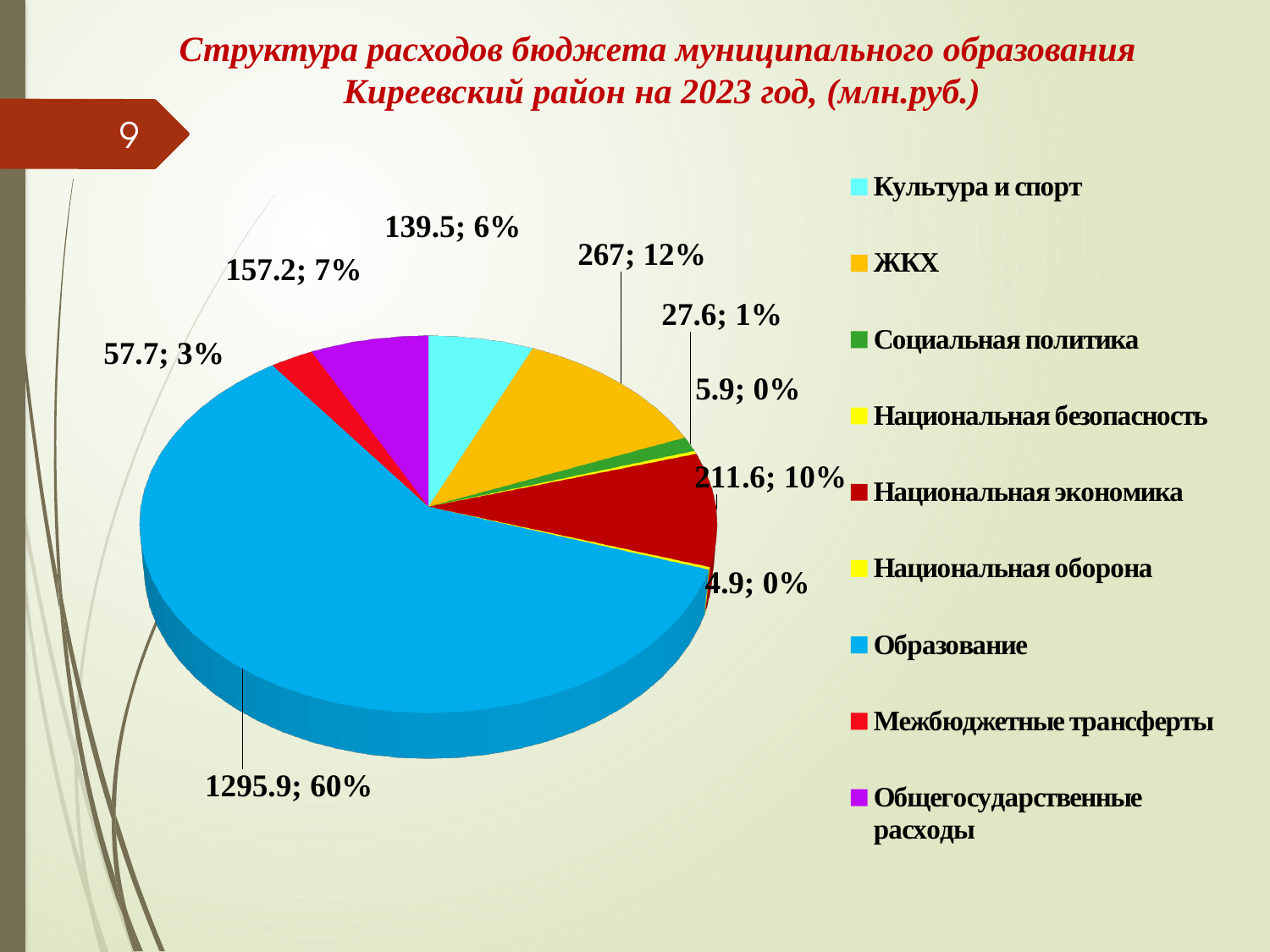

# Структура расходов бюджета муниципального образования Киреевский район на 2023 год, (млн.руб.)
9

[unsupported chart]